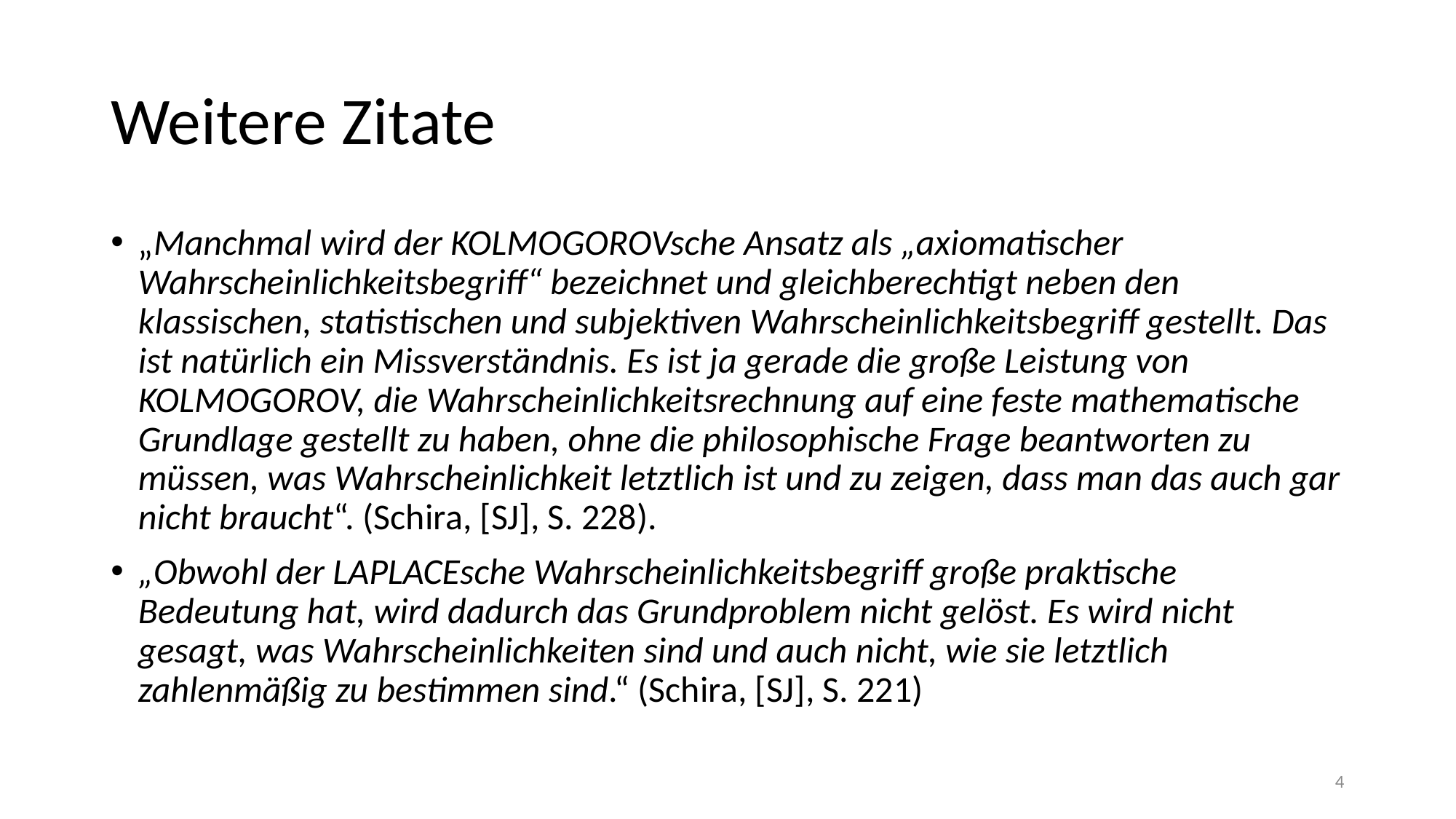

# Weitere Zitate
„Manchmal wird der KOLMOGOROVsche Ansatz als „axiomatischer Wahrscheinlichkeitsbegriff“ bezeichnet und gleichberechtigt neben den klassischen, statistischen und subjektiven Wahrscheinlichkeitsbegriff gestellt. Das ist natürlich ein Missverständnis. Es ist ja gerade die große Leistung von KOLMOGOROV, die Wahrscheinlichkeitsrechnung auf eine feste mathematische Grundlage gestellt zu haben, ohne die philosophische Frage beantworten zu müssen, was Wahrscheinlichkeit letztlich ist und zu zeigen, dass man das auch gar nicht braucht“. (Schira, [SJ], S. 228).
„Obwohl der LAPLACEsche Wahrscheinlichkeitsbegriff große praktische Bedeutung hat, wird dadurch das Grundproblem nicht gelöst. Es wird nicht gesagt, was Wahrscheinlichkeiten sind und auch nicht, wie sie letztlich zahlenmäßig zu bestimmen sind.“ (Schira, [SJ], S. 221)
4